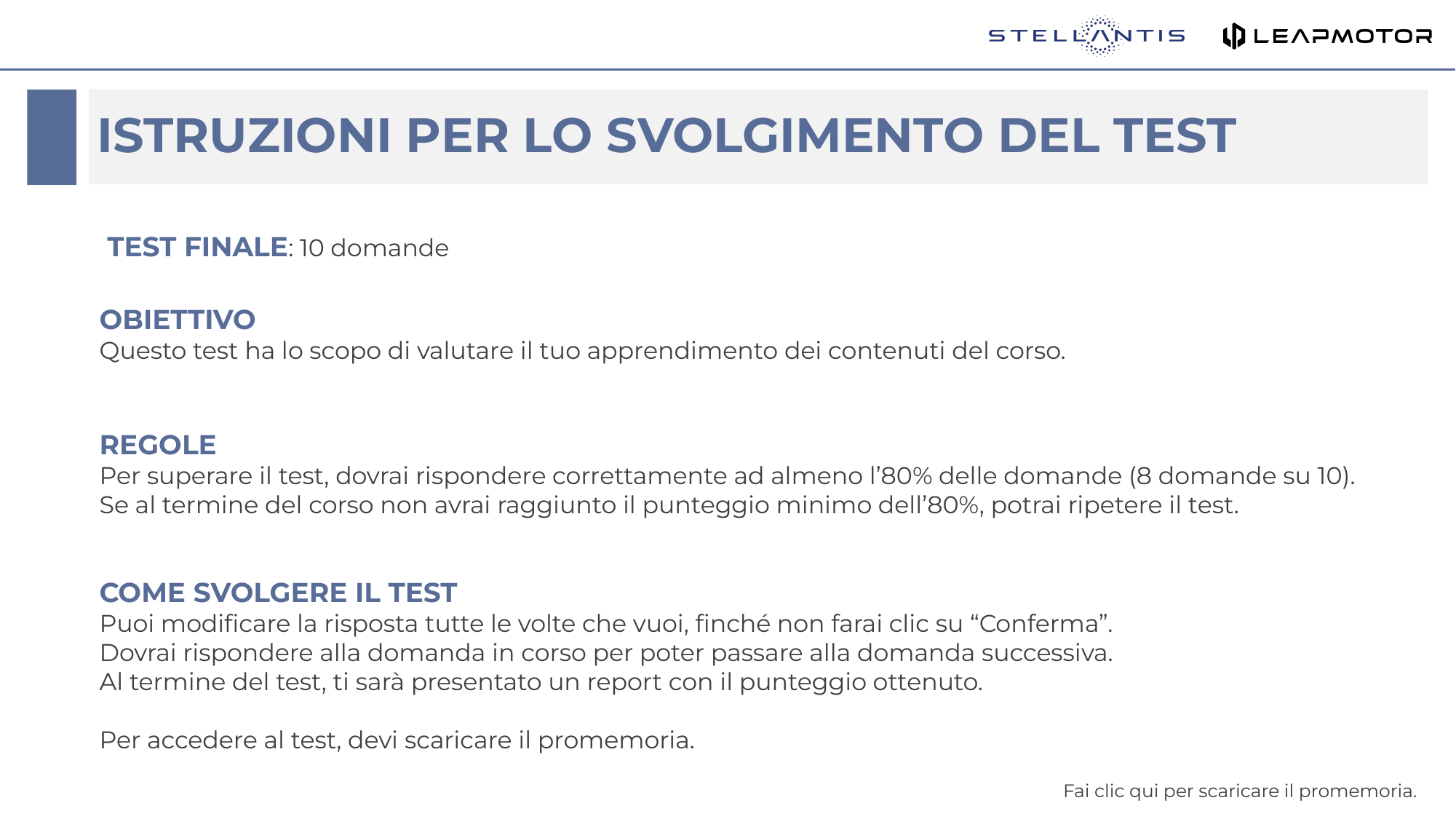

# Istruzioni per lo svolgimento del test
Test finale: 10 domande
OBIETTIVO
Questo test ha lo scopo di valutare il tuo apprendimento dei contenuti del corso.
REGOLE
Per superare il test, dovrai rispondere correttamente ad almeno l’80% delle domande (8 domande su 10).
Se al termine del corso non avrai raggiunto il punteggio minimo dell’80%, potrai ripetere il test.
COME SVOLGERE IL TEST
Puoi modificare la risposta tutte le volte che vuoi, finché non farai clic su “Conferma”.
Dovrai rispondere alla domanda in corso per poter passare alla domanda successiva.
Al termine del test, ti sarà presentato un report con il punteggio ottenuto.

Per accedere al test, devi scaricare il promemoria.

Fai clic qui per scaricare il promemoria.